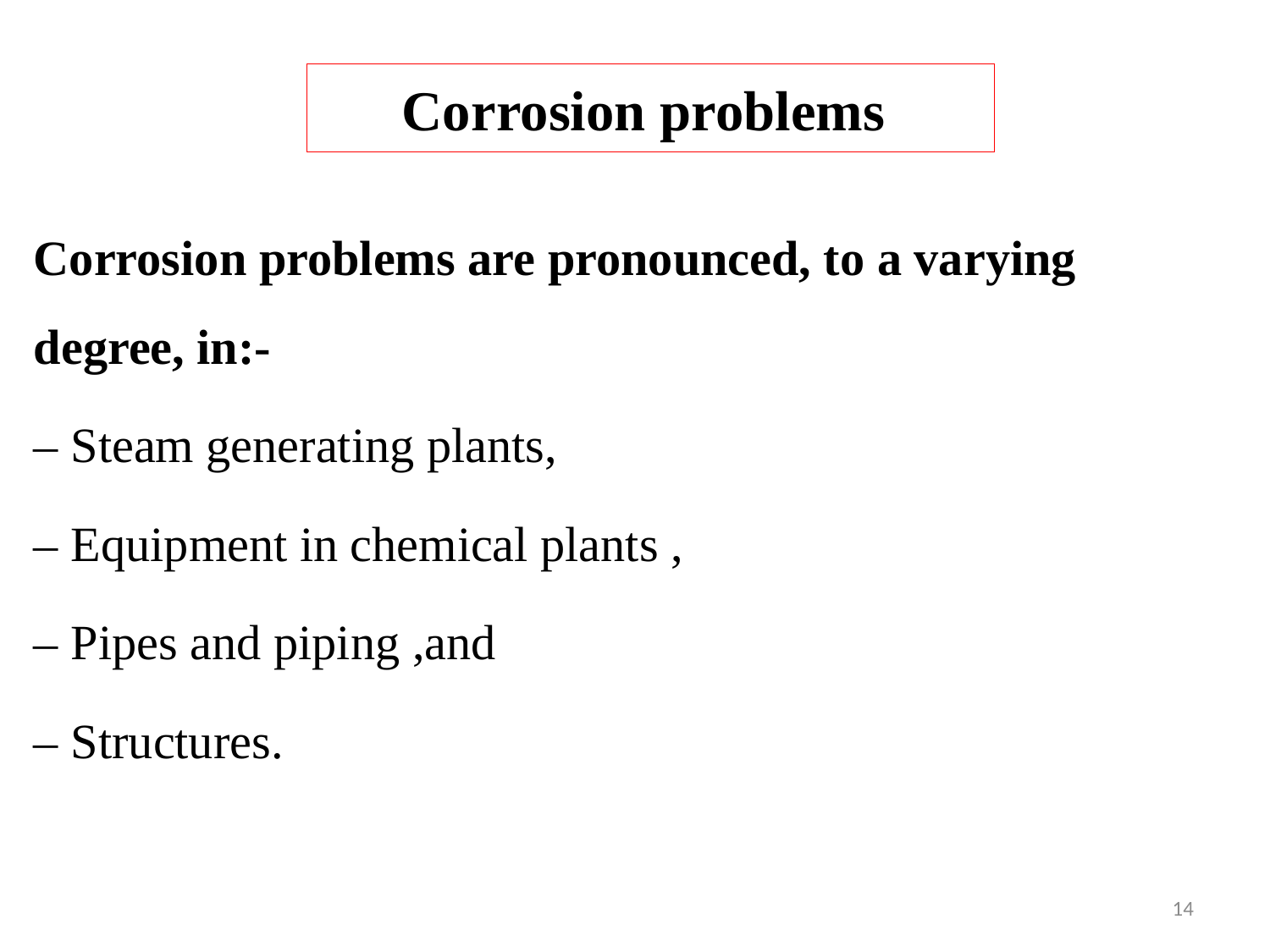

# Corrosion problems
Corrosion problems are pronounced, to a varying degree, in:-
– Steam generating plants,
– Equipment in chemical plants ,
– Pipes and piping ,and
– Structures.
14